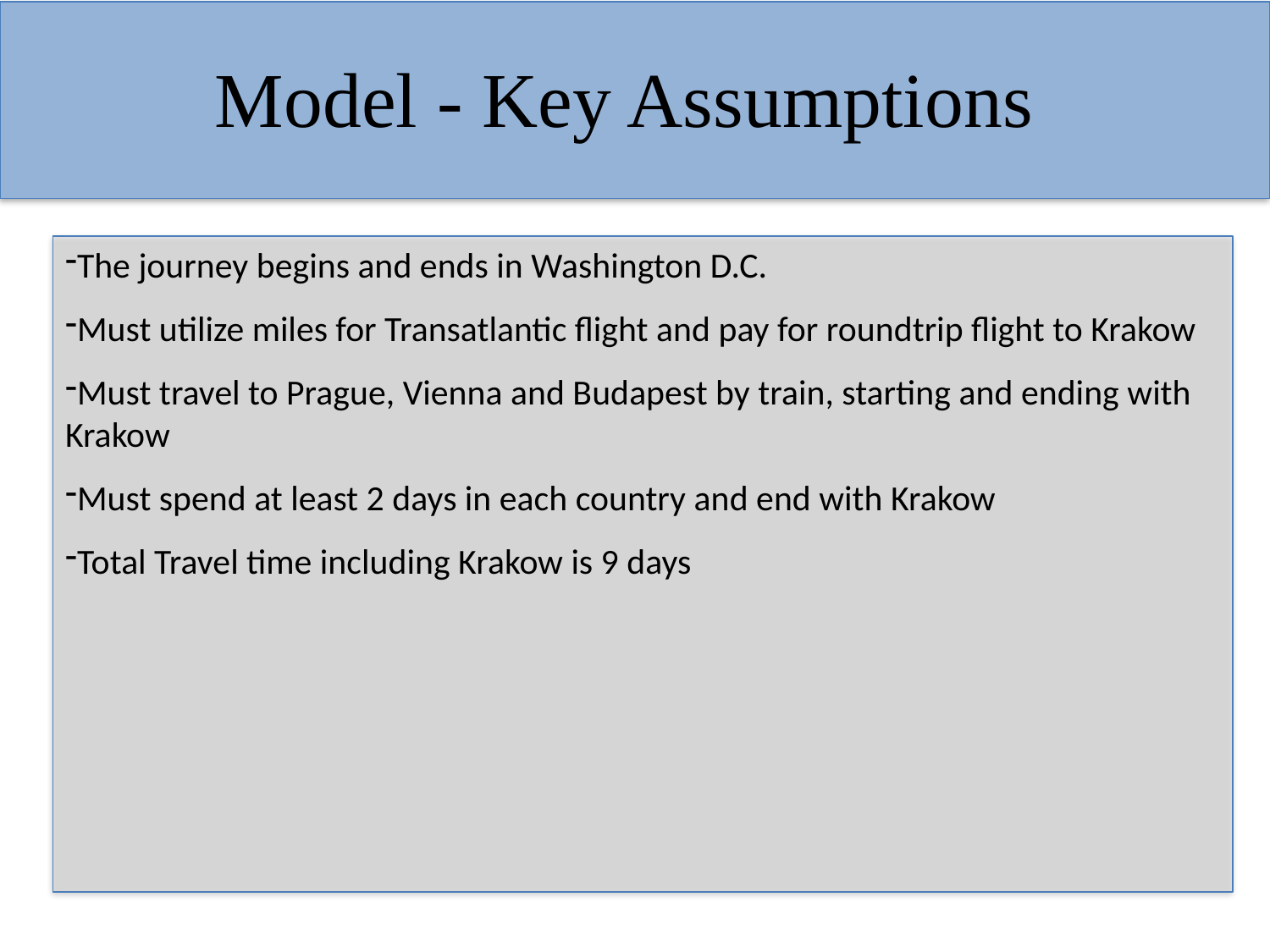

Model - Key Assumptions
#

The journey begins and ends in Washington D.C.
Must utilize miles for Transatlantic flight and pay for roundtrip flight to Krakow
Must travel to Prague, Vienna and Budapest by train, starting and ending with Krakow
Must spend at least 2 days in each country and end with Krakow
Total Travel time including Krakow is 9 days